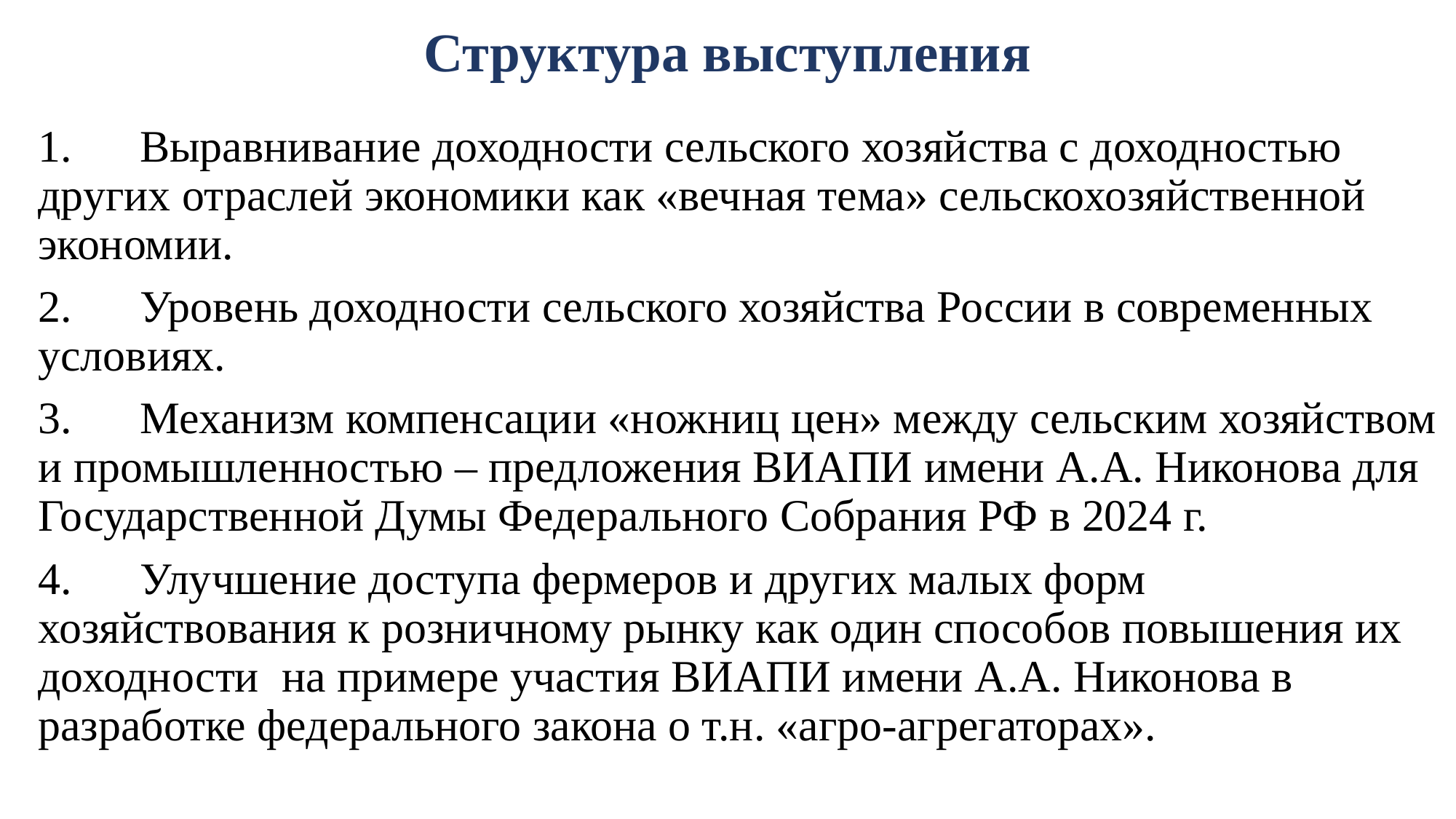

# Структура выступления
1.	Выравнивание доходности сельского хозяйства с доходностью других отраслей экономики как «вечная тема» сельскохозяйственной экономии.
2.	Уровень доходности сельского хозяйства России в современных условиях.
3.	Механизм компенсации «ножниц цен» между сельским хозяйством и промышленностью – предложения ВИАПИ имени А.А. Никонова для Государственной Думы Федерального Собрания РФ в 2024 г.
4.	Улучшение доступа фермеров и других малых форм хозяйствования к розничному рынку как один способов повышения их доходности  на примере участия ВИАПИ имени А.А. Никонова в разработке федерального закона о т.н. «агро-агрегаторах».